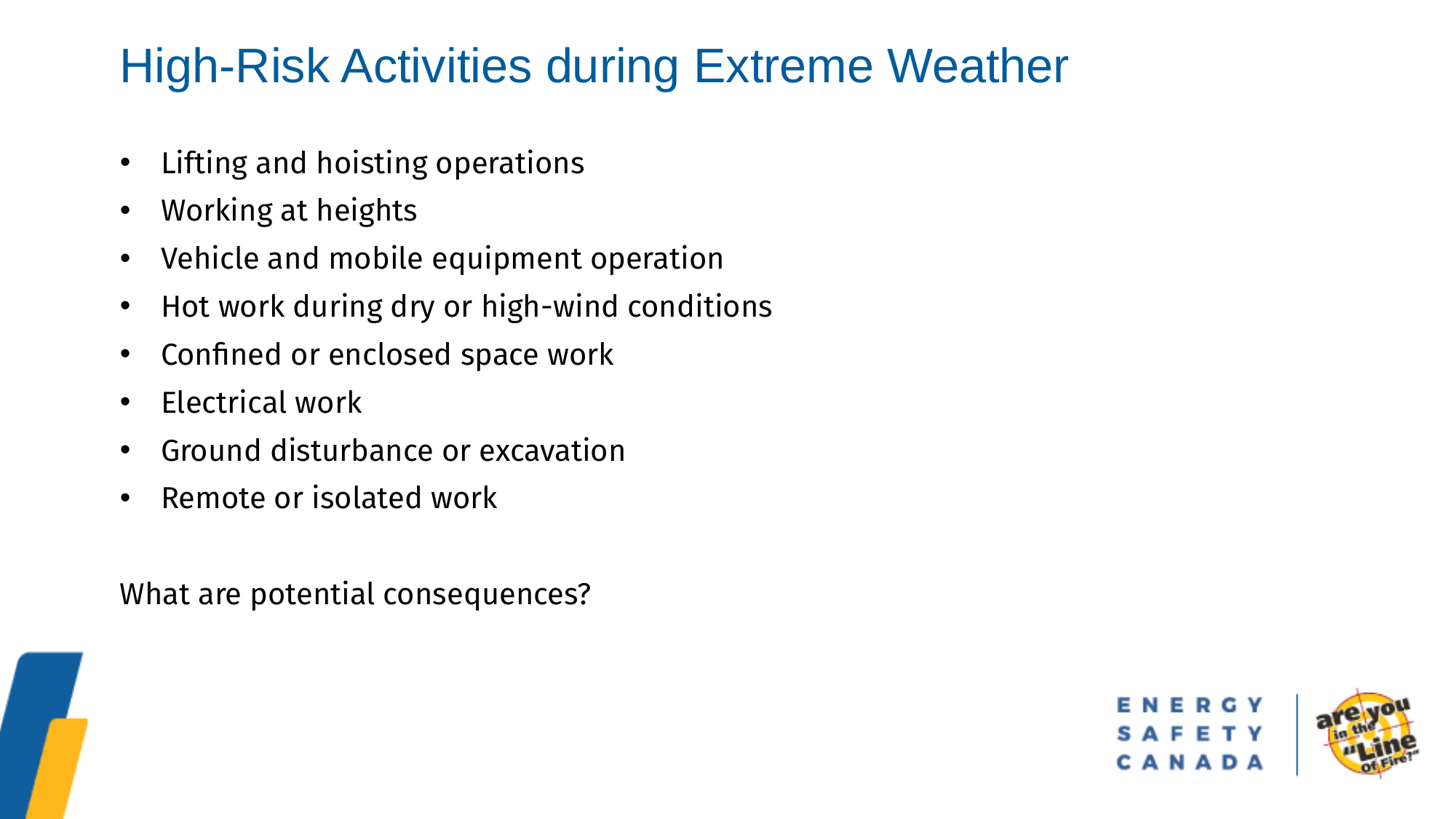

High-Risk Activities during Extreme Weather
Lifting and hoisting operations
Working at heights
Vehicle and mobile equipment operation
Hot work during dry or high-wind conditions
Confined or enclosed space work
Electrical work
Ground disturbance or excavation
Remote or isolated work

What are potential consequences?